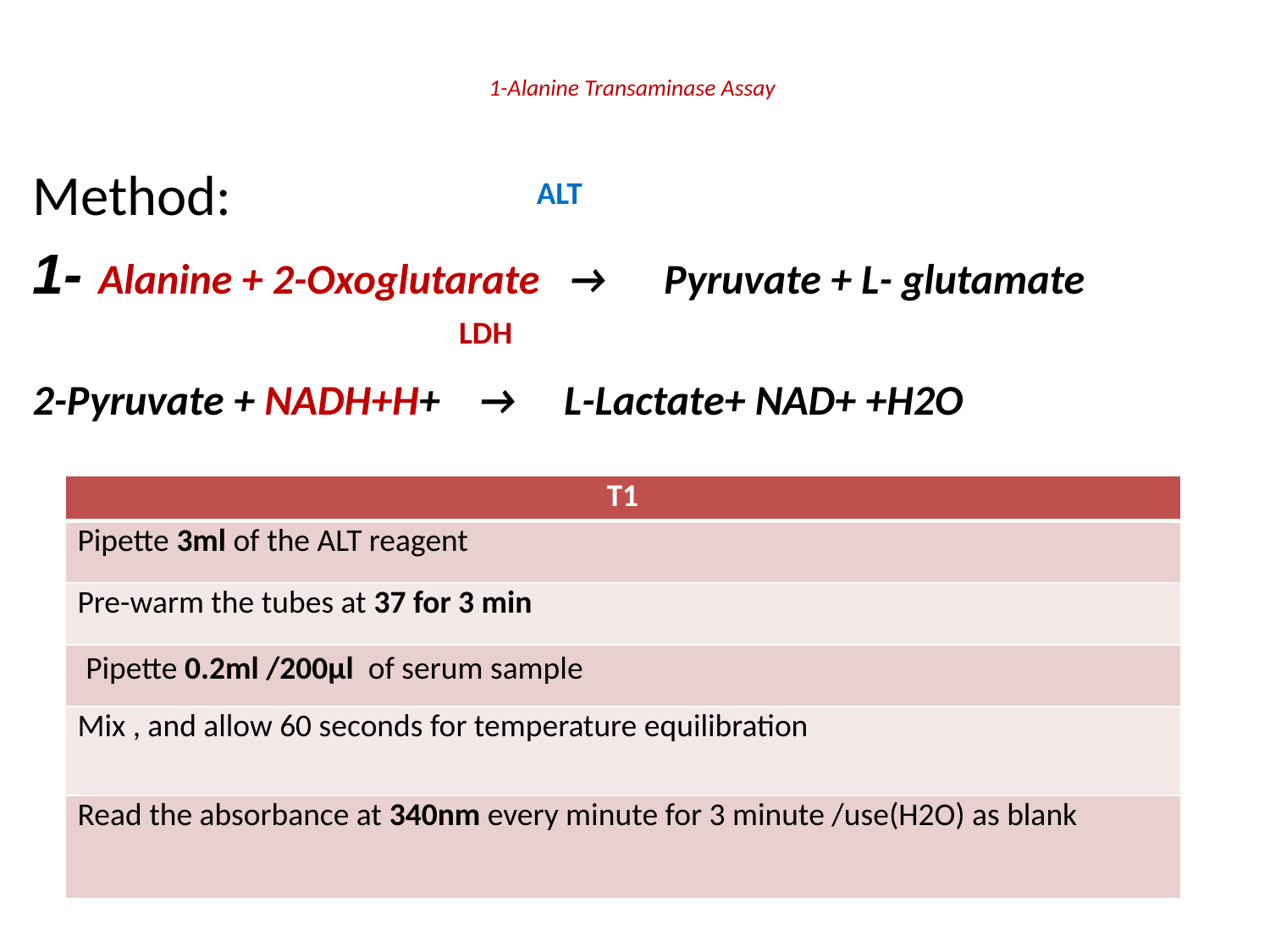

# 1-Alanine Transaminase Assay
Method:
1- Alanine + 2-Oxoglutarate   →      Pyruvate + L- glutamate

2-Pyruvate + NADH+H+    →     L-Lactate+ NAD+ +H2O

ALT
LDH
| T1 |
| --- |
| Pipette 3ml of the ALT reagent |
| Pre-warm the tubes at 37 for 3 min |
| Pipette 0.2ml /200µl of serum sample |
| Mix , and allow 60 seconds for temperature equilibration |
| Read the absorbance at 340nm every minute for 3 minute /use(H2O) as blank |